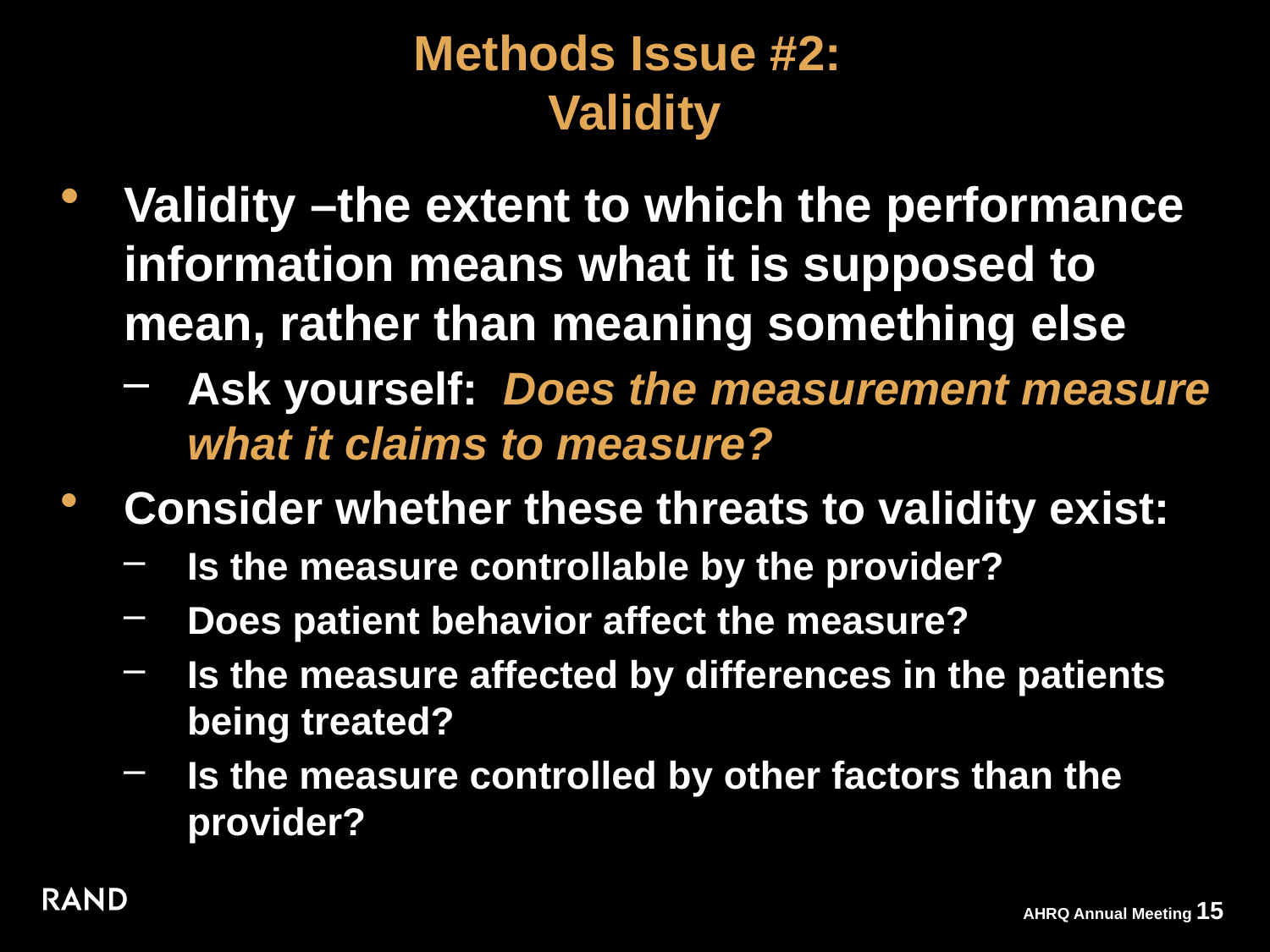

# Methods Issue #2: Validity
Validity –the extent to which the performance information means what it is supposed to mean, rather than meaning something else
Ask yourself:  Does the measurement measure what it claims to measure?
Consider whether these threats to validity exist:
Is the measure controllable by the provider?
Does patient behavior affect the measure?
Is the measure affected by differences in the patients being treated?
Is the measure controlled by other factors than the provider?